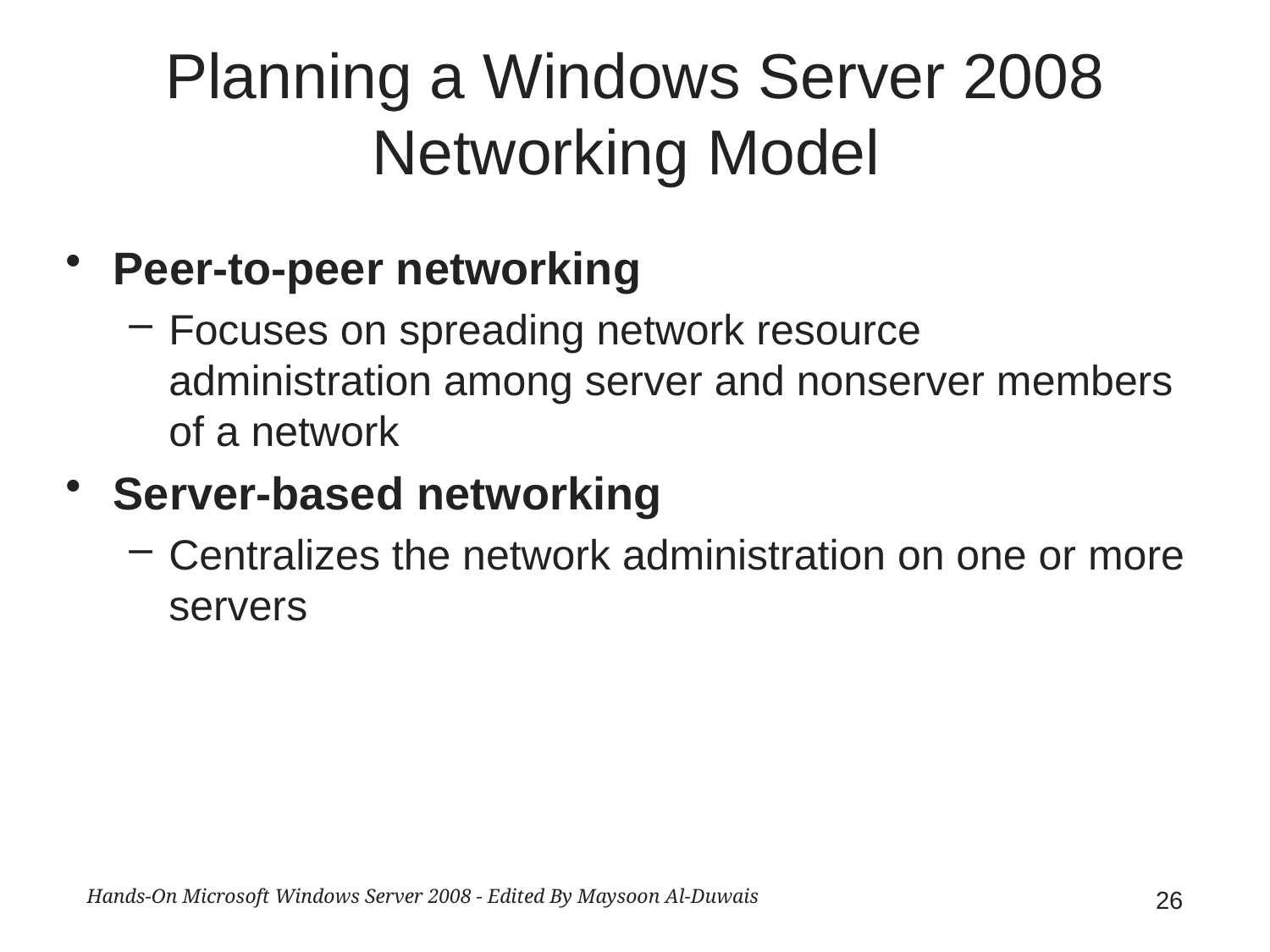

# Planning a Windows Server 2008 Networking Model
Peer-to-peer networking
Focuses on spreading network resource administration among server and nonserver members of a network
Server-based networking
Centralizes the network administration on one or more servers
Hands-On Microsoft Windows Server 2008 - Edited By Maysoon Al-Duwais
26